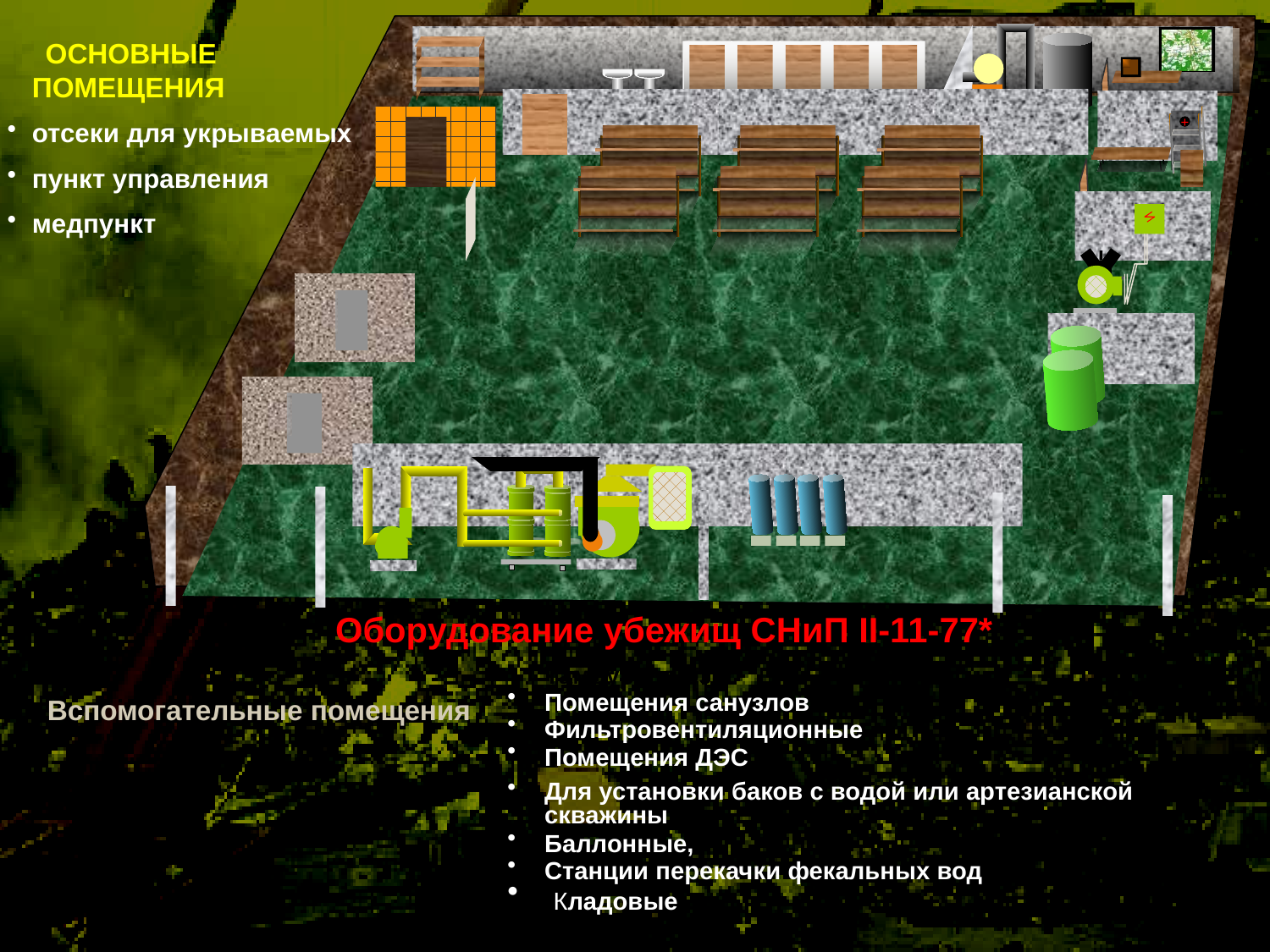

ОСНОВНЫЕ ПОМЕЩЕНИЯ
отсеки для укрываемых
пункт управления
медпункт

+

51
Оборудование убежищ СНиП II-11-77*
Тамбур шлюзы
Помещения санузлов
Фильтровентиляционные
Помещения ДЭС
Для установки баков с водой или артезианской скважины
Баллонные,
Станции перекачки фекальных вод
 Кладовые

Вспомогательные помещения